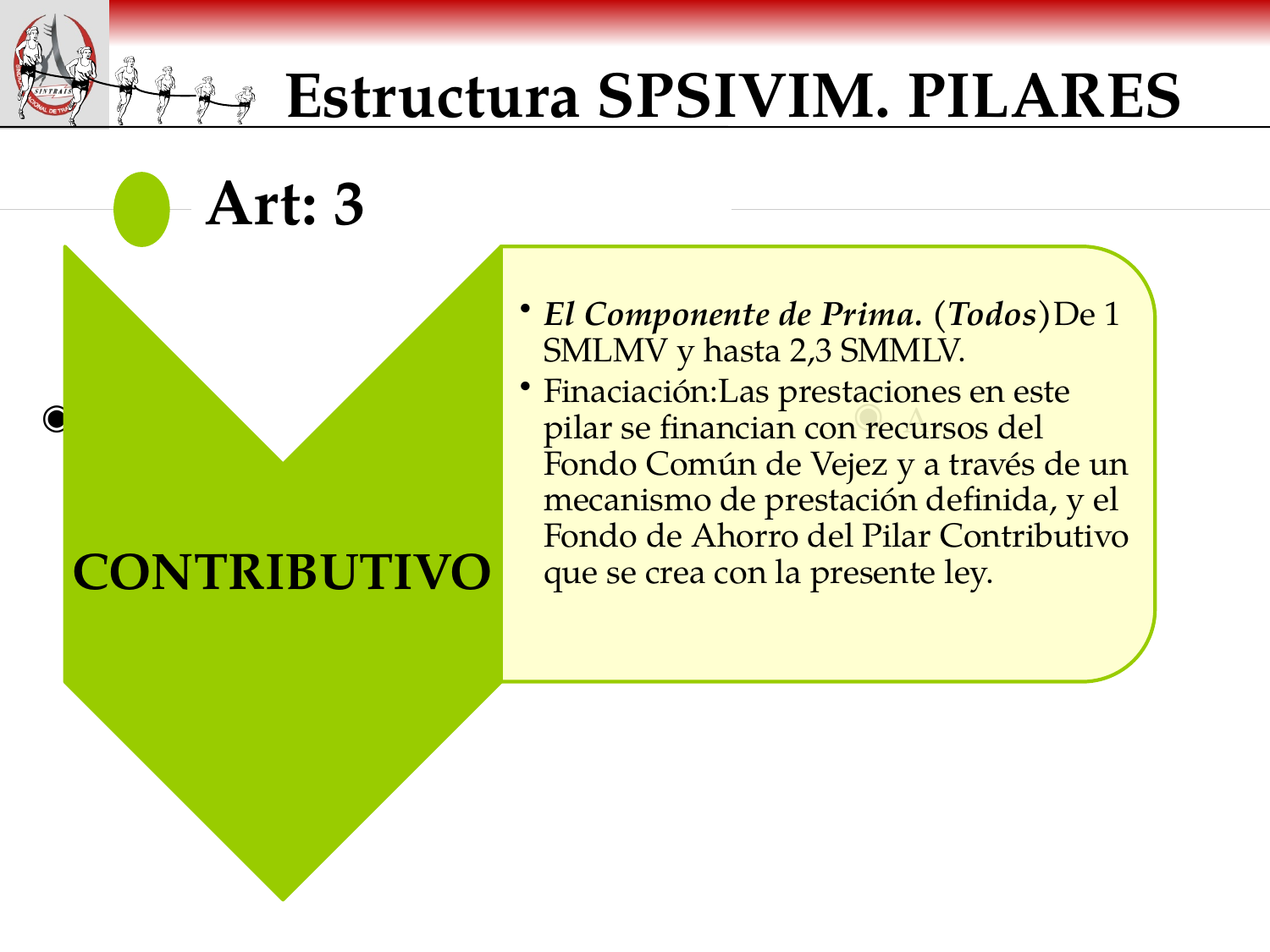

Estructura SPSIVIM. PILARES
# Art: 3
CONTRIBUTIVO
El Componente de Prima. (Todos)De 1 SMLMV y hasta 2,3 SMMLV.
Finaciación:Las prestaciones en este pilar se financian con recursos del Fondo Común de Vejez y a través de un mecanismo de prestación definida, y el Fondo de Ahorro del Pilar Contributivo que se crea con la presente ley.

A
A